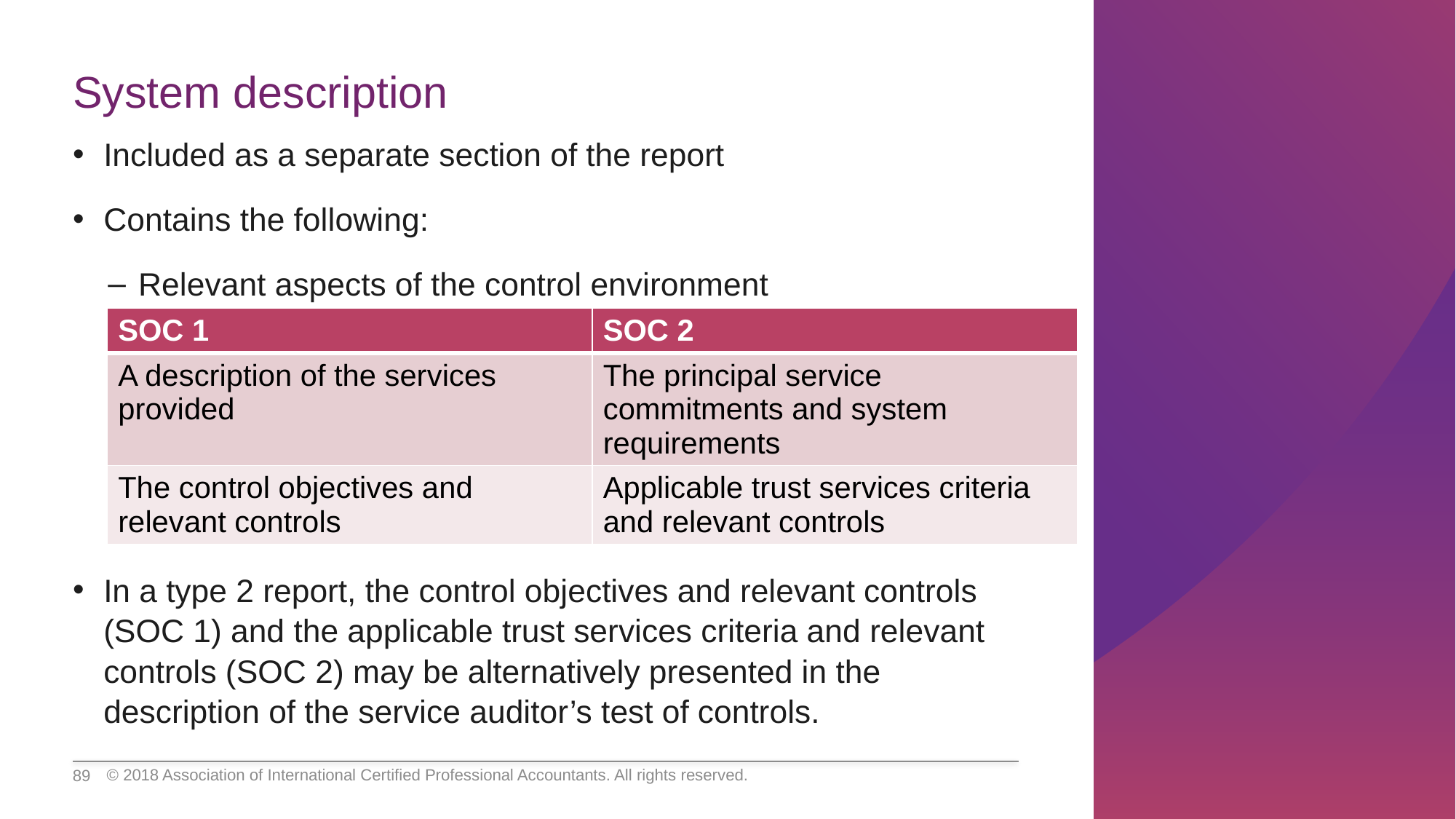

# System description
Included as a separate section of the report
Contains the following:
Relevant aspects of the control environment

In a type 2 report, the control objectives and relevant controls (SOC 1) and the applicable trust services criteria and relevant controls (SOC 2) may be alternatively presented in the description of the service auditor’s test of controls.

| SOC 1 | SOC 2 |
| --- | --- |
| A description of the services provided | The principal service commitments and system requirements |
| The control objectives and relevant controls | Applicable trust services criteria and relevant controls |
© 2018 Association of International Certified Professional Accountants. All rights reserved.
89